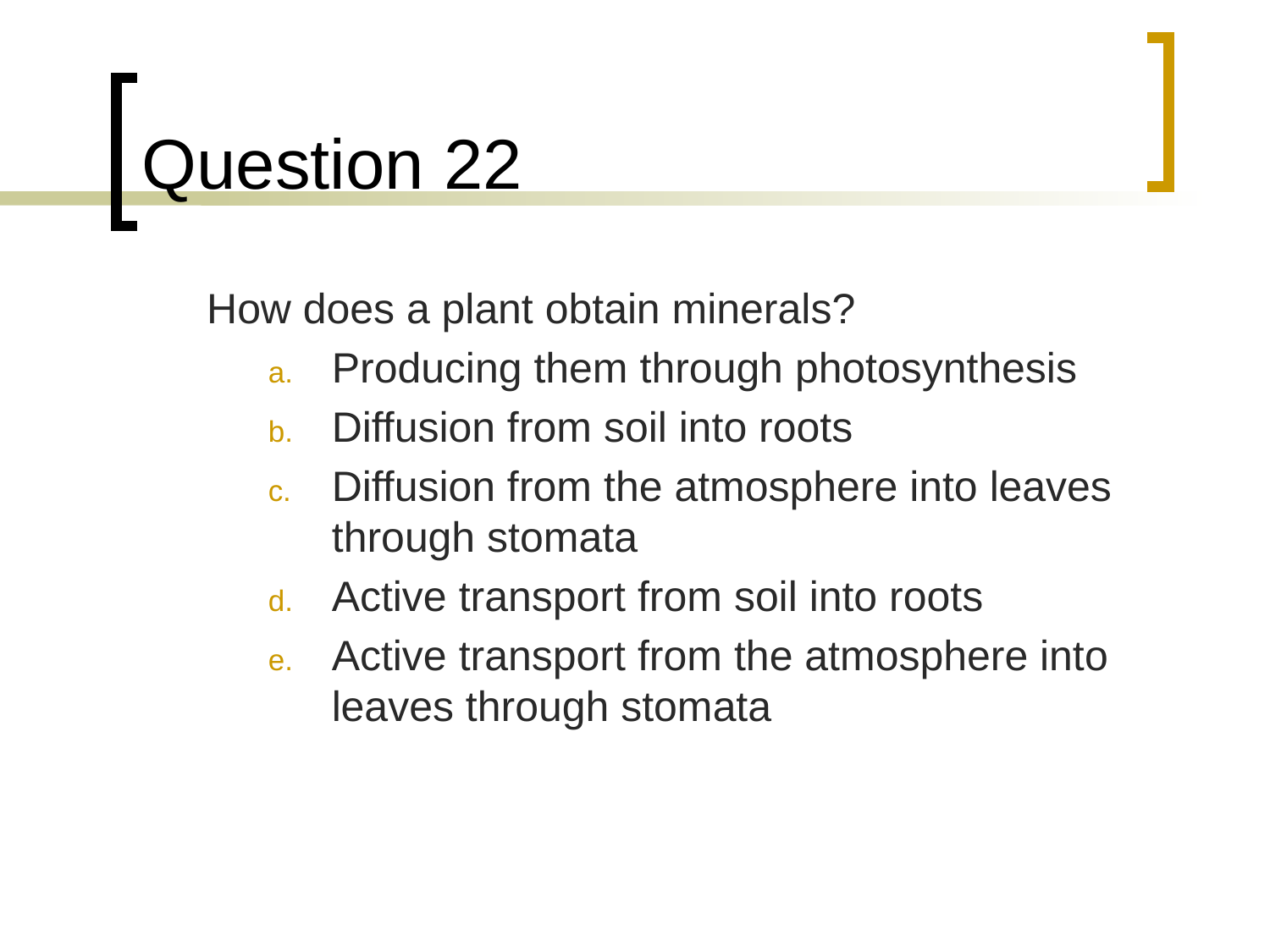

# Question 22
	How does a plant obtain minerals?
Producing them through photosynthesis
Diffusion from soil into roots
Diffusion from the atmosphere into leaves through stomata
Active transport from soil into roots
Active transport from the atmosphere into leaves through stomata